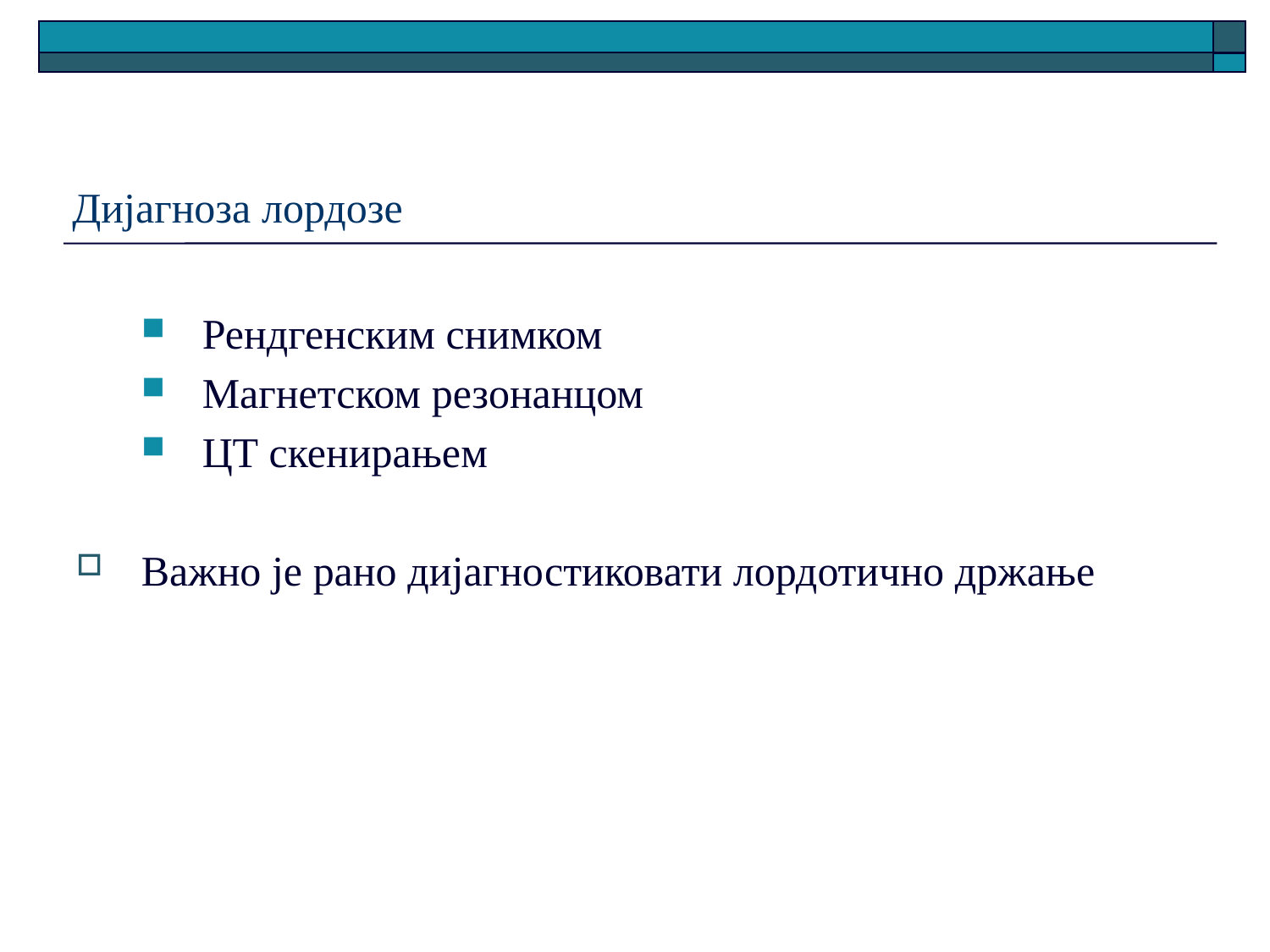

# Дијагноза лордозе

Рендгенским снимком
Магнетском резонанцом
ЦТ скенирањем

Важно је рано дијагностиковати лордотично држање